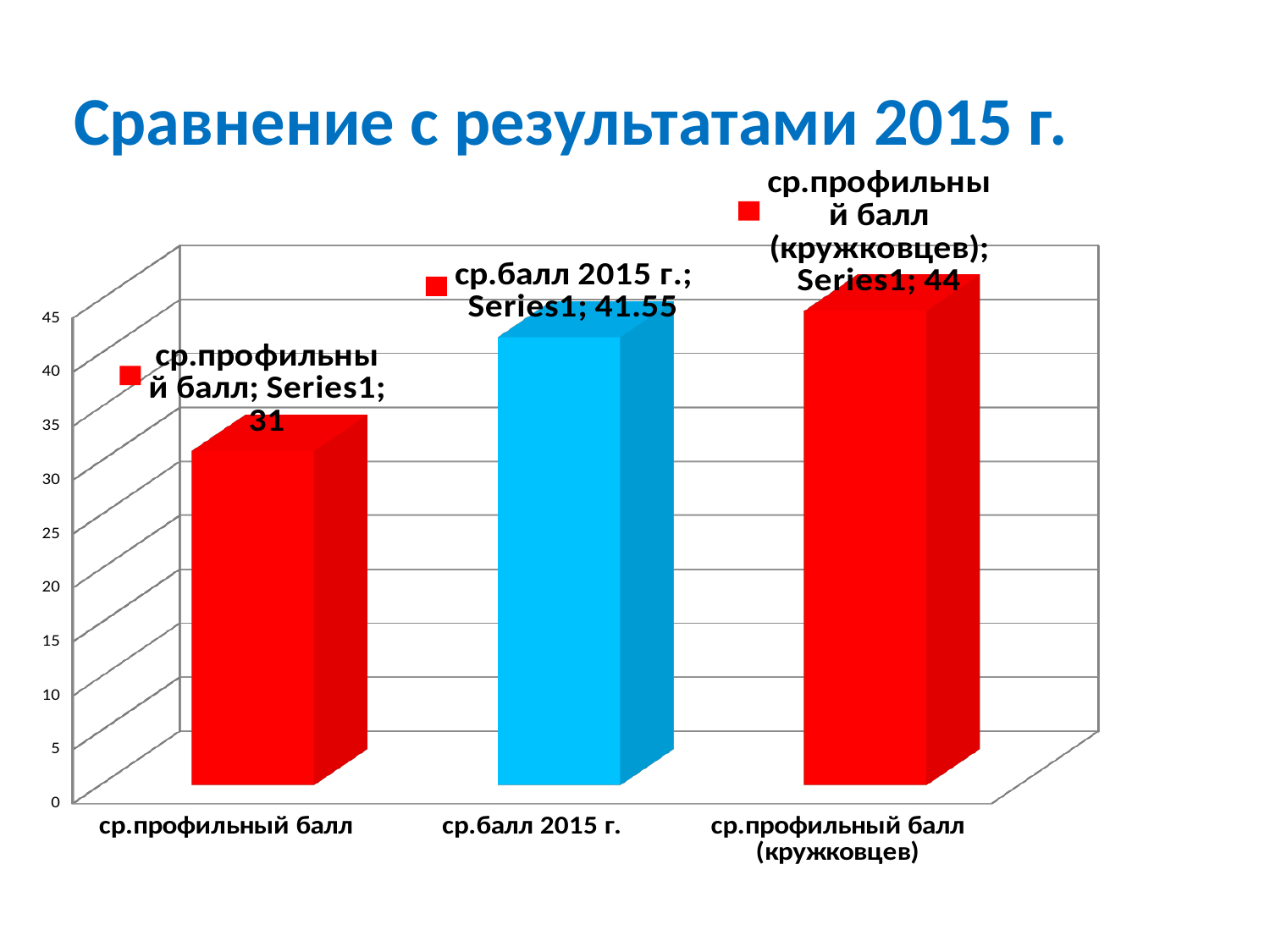

Сравнение с результатами 2015 г.

[unsupported chart]